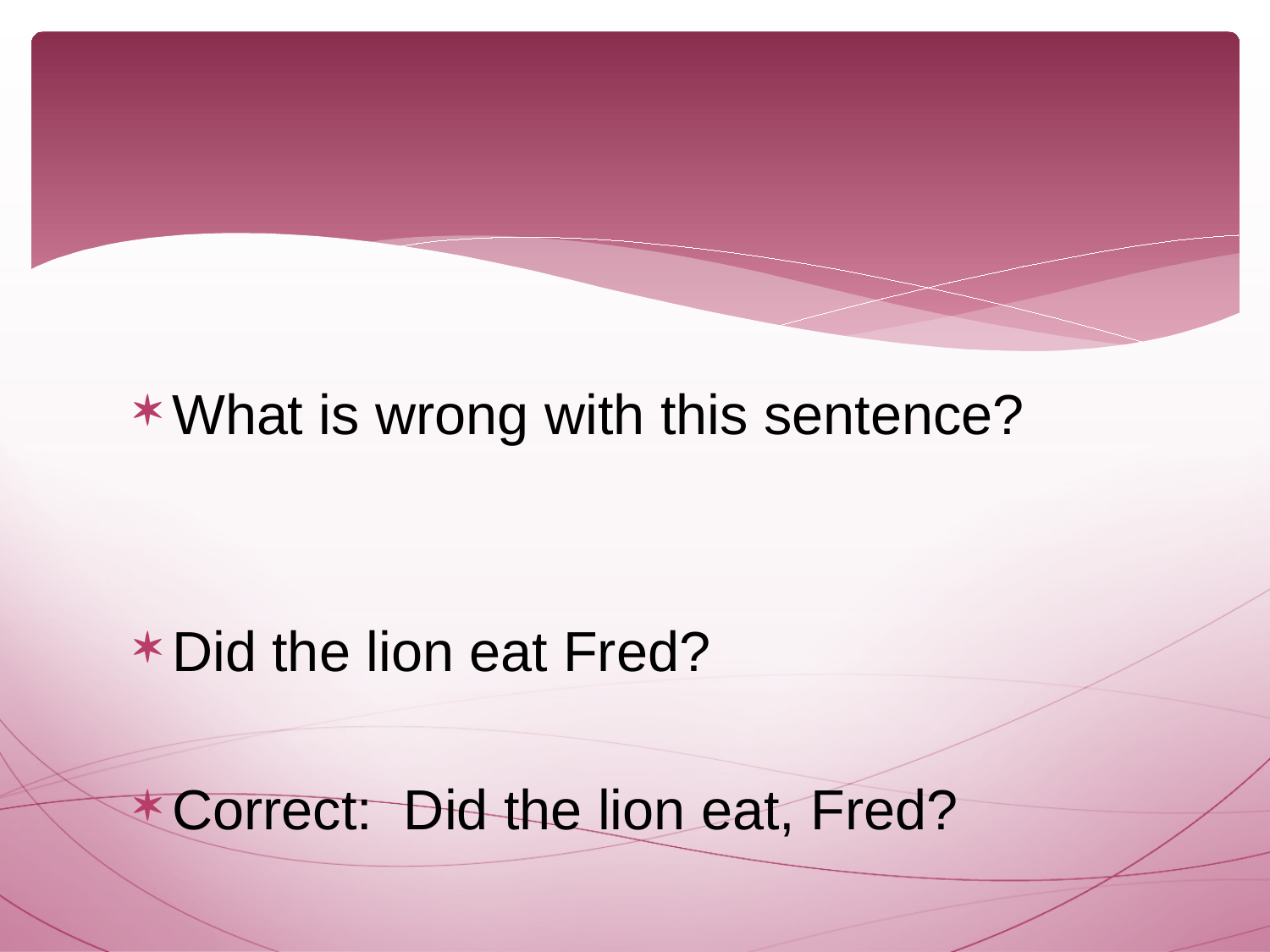

#
What is wrong with this sentence?

Did the lion eat Fred?

Correct:  Did the lion eat, Fred?